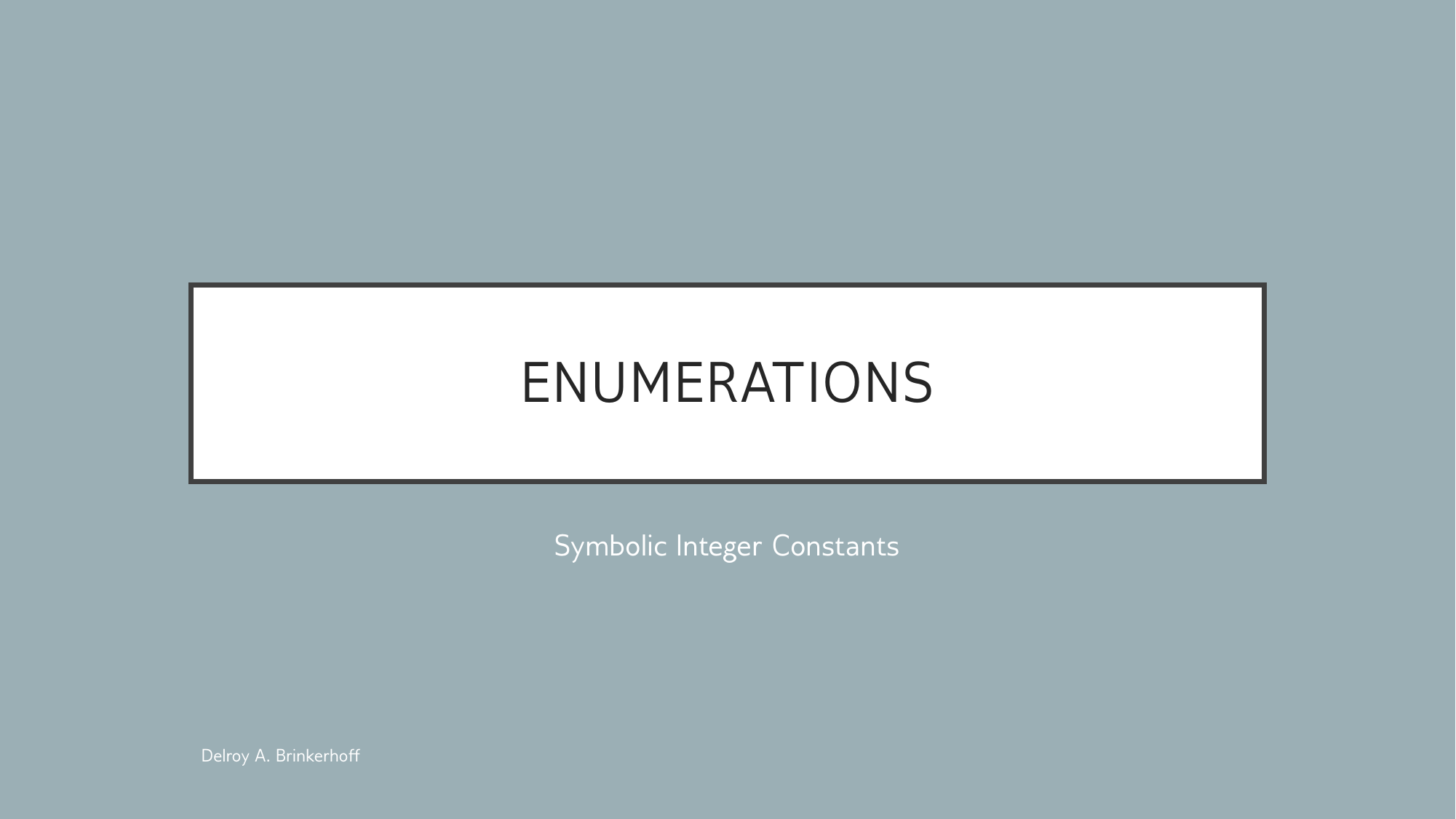

# Enumerations
Symbolic Integer Constants
Delroy A. Brinkerhoff